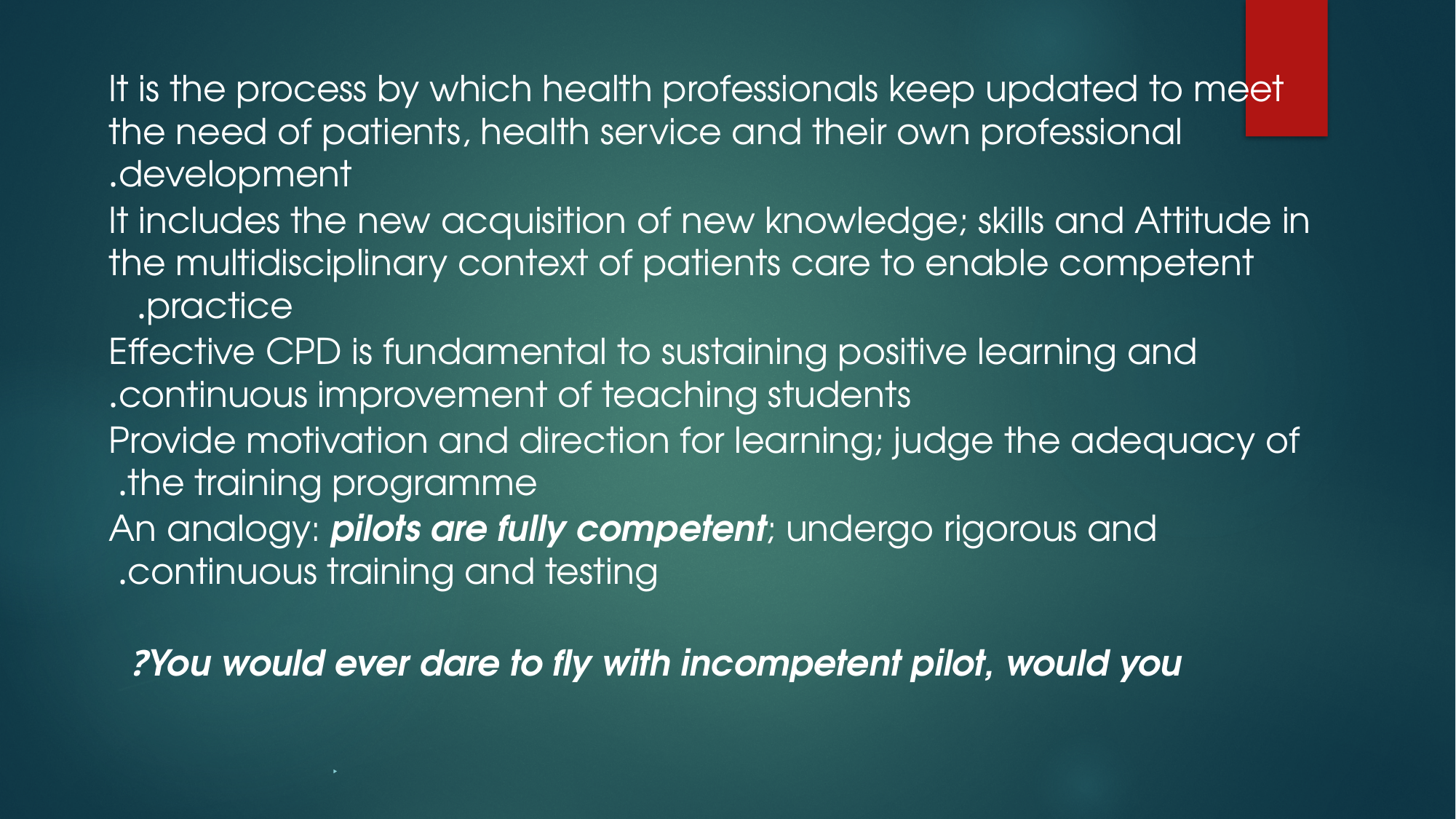

#
It is the process by which health professionals keep updated to meet the need of patients, health service and their own professional development.
It includes the new acquisition of new knowledge; skills and Attitude in the multidisciplinary context of patients care to enable competent practice.
Effective CPD is fundamental to sustaining positive learning and continuous improvement of teaching students.
Provide motivation and direction for learning; judge the adequacy of the training programme.
An analogy: pilots are fully competent; undergo rigorous and continuous training and testing.

You would ever dare to fly with incompetent pilot, would you?